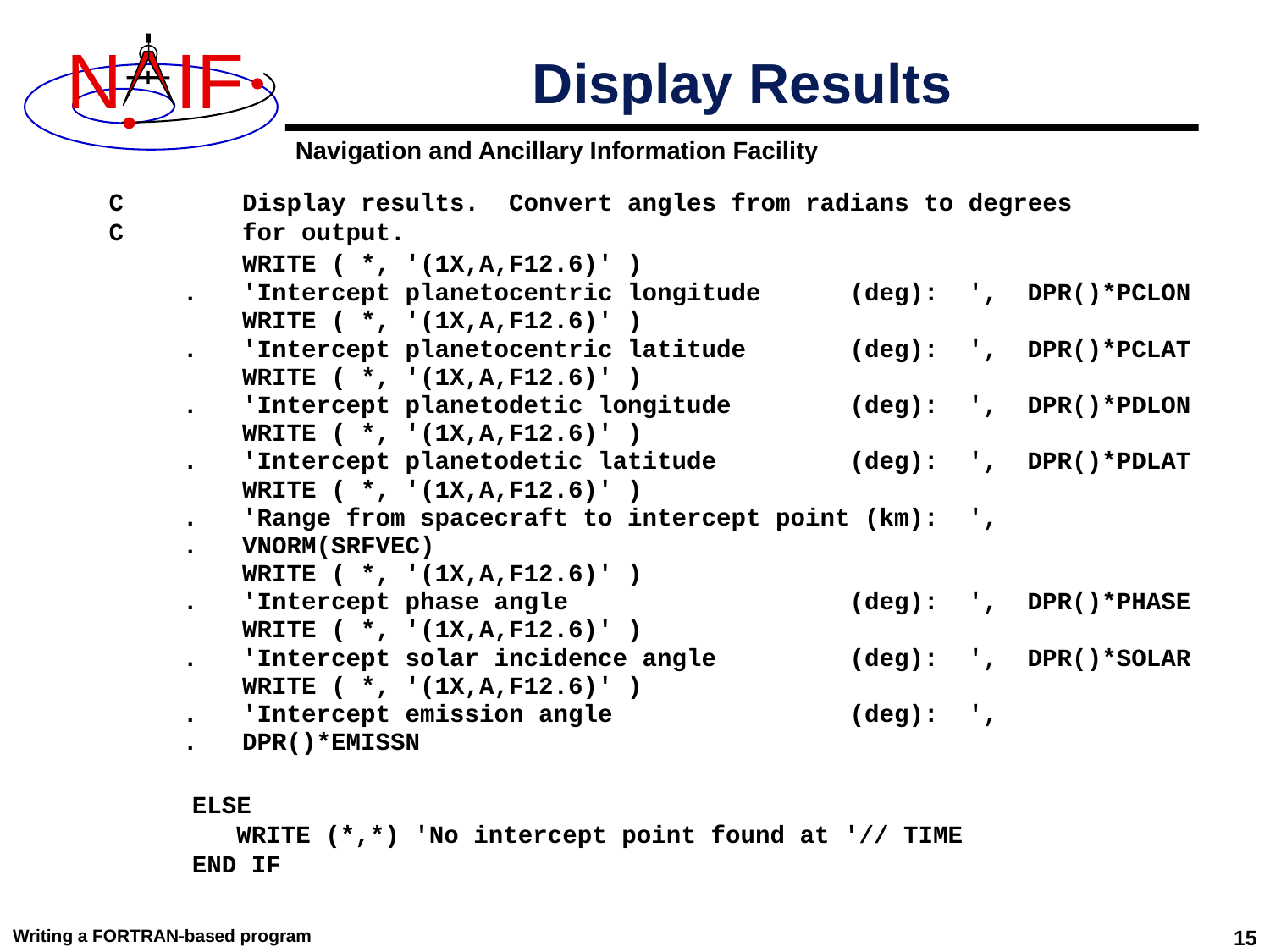

# Display Results
C        Display results.  Convert angles from radians to degrees
C        for output.
         WRITE ( *, '(1X,A,F12.6)' )
     .   'Intercept planetocentric longitude      (deg):  ',  DPR()*PCLON
         WRITE ( *, '(1X,A,F12.6)' )
     .   'Intercept planetocentric latitude       (deg):  ',  DPR()*PCLAT
         WRITE ( *, '(1X,A,F12.6)' )
     .   'Intercept planetodetic longitude        (deg):  ',  DPR()*PDLON
         WRITE ( *, '(1X,A,F12.6)' )
     .   'Intercept planetodetic latitude         (deg):  ',  DPR()*PDLAT
         WRITE ( *, '(1X,A,F12.6)' )
     .   'Range from spacecraft to intercept point (km):  ',
     .   VNORM(SRFVEC)
         WRITE ( *, '(1X,A,F12.6)' )
     .   'Intercept phase angle                   (deg):  ',  DPR()*PHASE
         WRITE ( *, '(1X,A,F12.6)' )
     .   'Intercept solar incidence angle         (deg):  ',  DPR()*SOLAR
         WRITE ( *, '(1X,A,F12.6)' )
     .   'Intercept emission angle                (deg):  ',
     .   DPR()*EMISSN

ELSE
   WRITE (*,*) 'No intercept point found at '// TIME
END IF
Writing a FORTRAN-based program
15